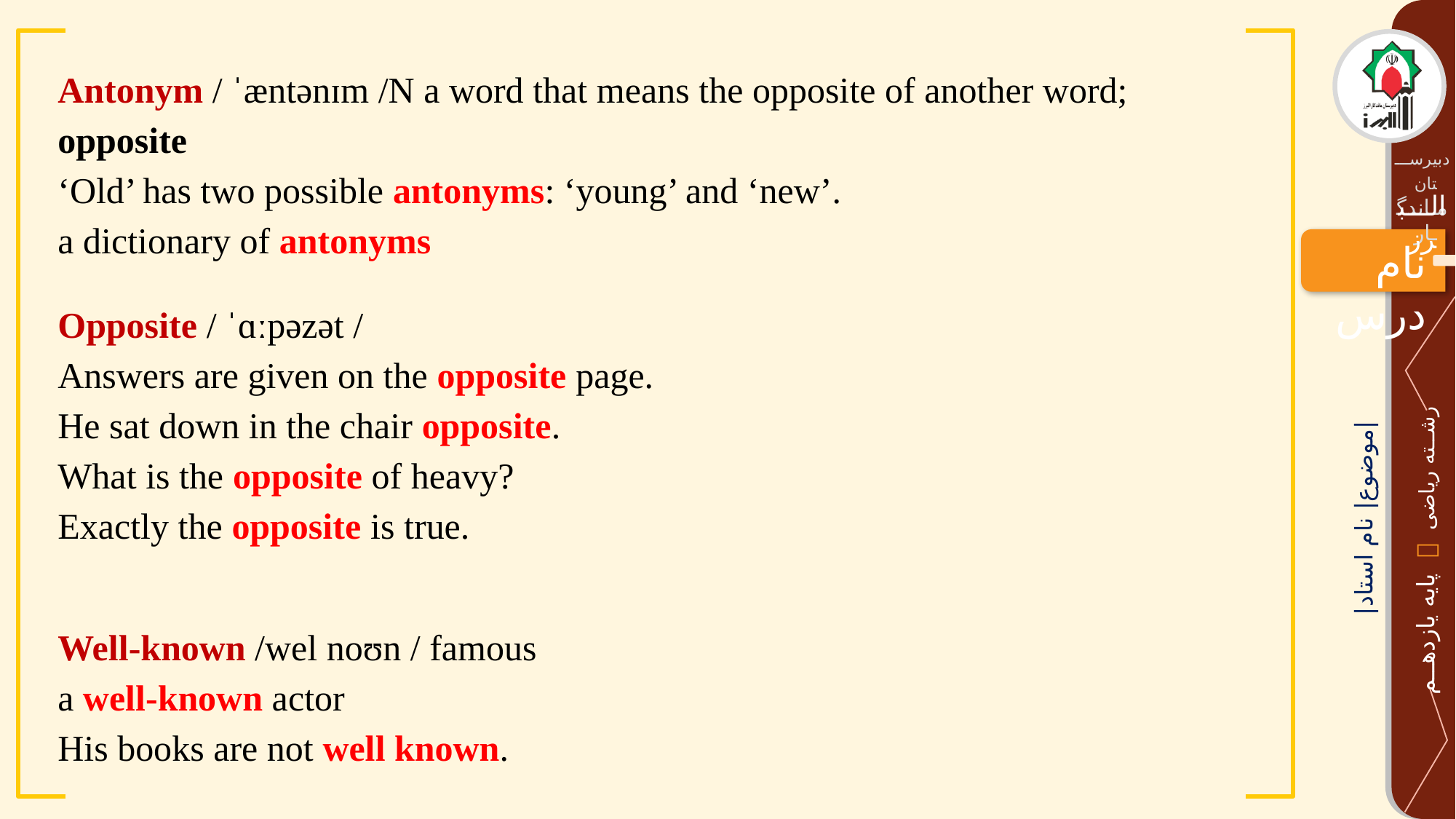

Antonym / ˈæntənɪm /N a word that means the opposite of another word; opposite
‘Old’ has two possible antonyms: ‘young’ and ‘new’.
a dictionary of antonyms
Opposite / ˈɑːpəzət /
Answers are given on the opposite page.
He sat down in the chair opposite.
What is the opposite of heavy?
Exactly the opposite is true.
Well-known /wel noʊn / famous
a well-known actor
His books are not well known.